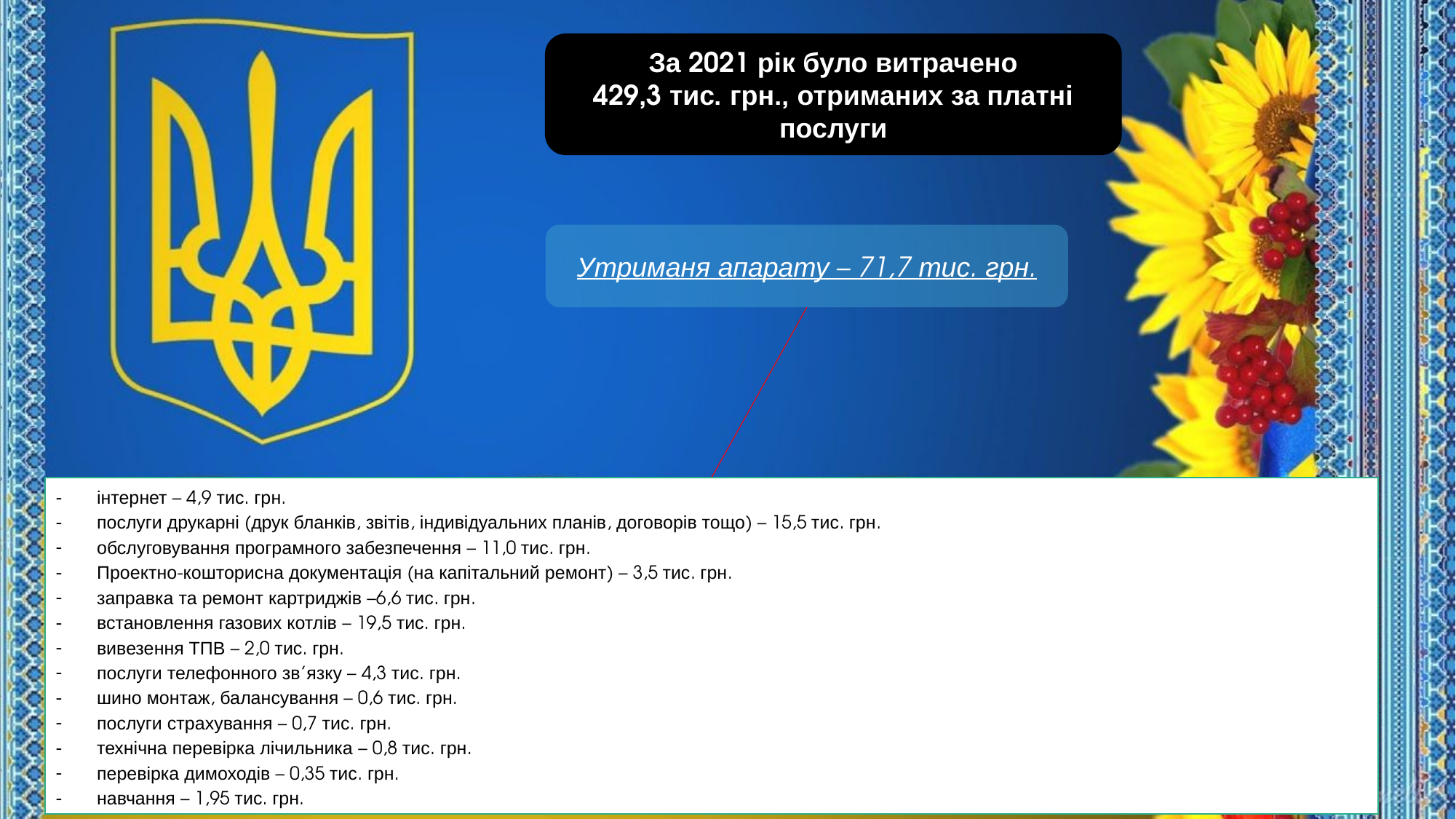

За 2021 рік було витрачено 429,3 тис. грн., отриманих за платні послуги
Утриманя апарату – 71,7 тис. грн.
інтернет – 4,9 тис. грн.
послуги друкарні (друк бланків, звітів, індивідуальних планів, договорів тощо) – 15,5 тис. грн.
обслуговування програмного забезпечення – 11,0 тис. грн.
Проектно-кошторисна документація (на капітальний ремонт) – 3,5 тис. грн.
заправка та ремонт картриджів –6,6 тис. грн.
встановлення газових котлів – 19,5 тис. грн.
вивезення ТПВ – 2,0 тис. грн.
послуги телефонного зв’язку – 4,3 тис. грн.
шино монтаж, балансування – 0,6 тис. грн.
послуги страхування – 0,7 тис. грн.
технічна перевірка лічильника – 0,8 тис. грн.
перевірка димоходів – 0,35 тис. грн.
навчання – 1,95 тис. грн.